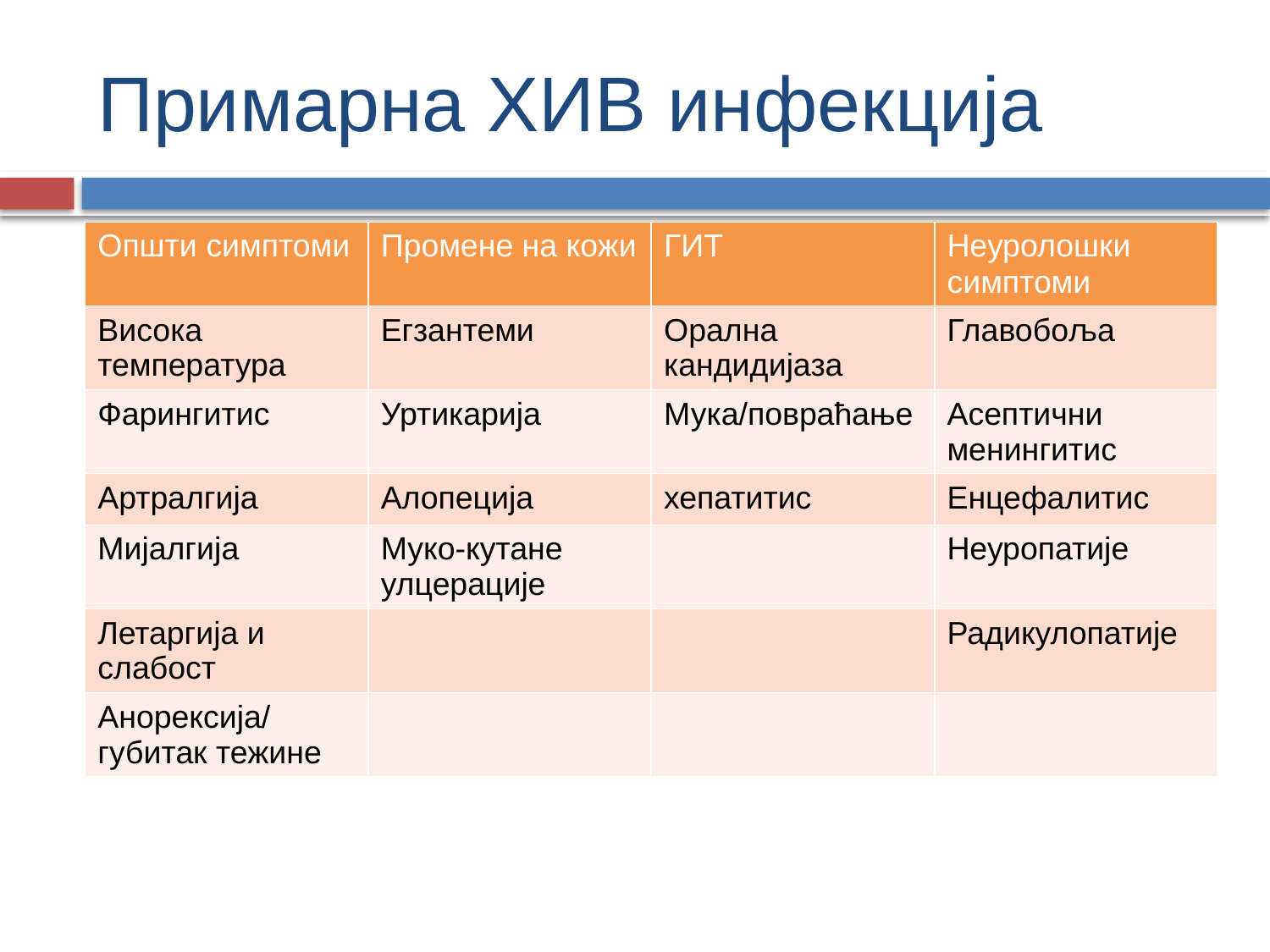

# Примарна ХИВ инфекција
| Општи симптоми | Промене на кожи | ГИТ | Неуролошки симптоми |
| --- | --- | --- | --- |
| Висока температура | Егзантеми | Орална кандидијаза | Главобоља |
| Фарингитис | Уртикарија | Мука/повраћање | Асептични менингитис |
| Артралгија | Алопеција | хепатитис | Енцефалитис |
| Мијалгија | Муко-кутане улцерације |  | Неуропатије |
| Летаргија и слабост |  |  | Радикулопатије |
| Анорексија/ губитак тежине |  |  |  |